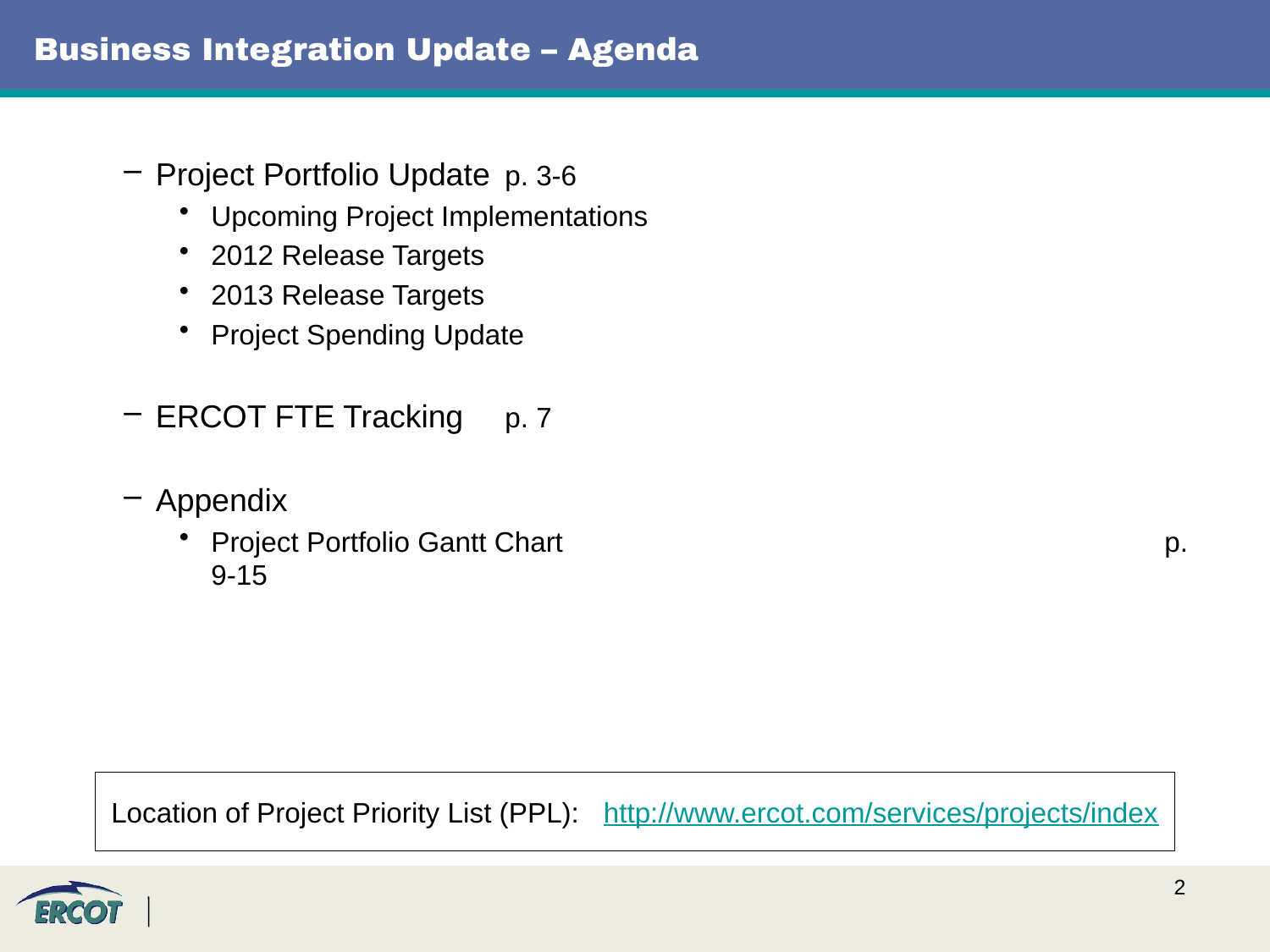

# Business Integration Update – Agenda
Project Portfolio Update	p. 3-6
Upcoming Project Implementations
2012 Release Targets
2013 Release Targets
Project Spending Update

ERCOT FTE Tracking	p. 7

Appendix
Project Portfolio Gantt Chart	p. 9-15

Location of Project Priority List (PPL):   http://www.ercot.com/services/projects/index